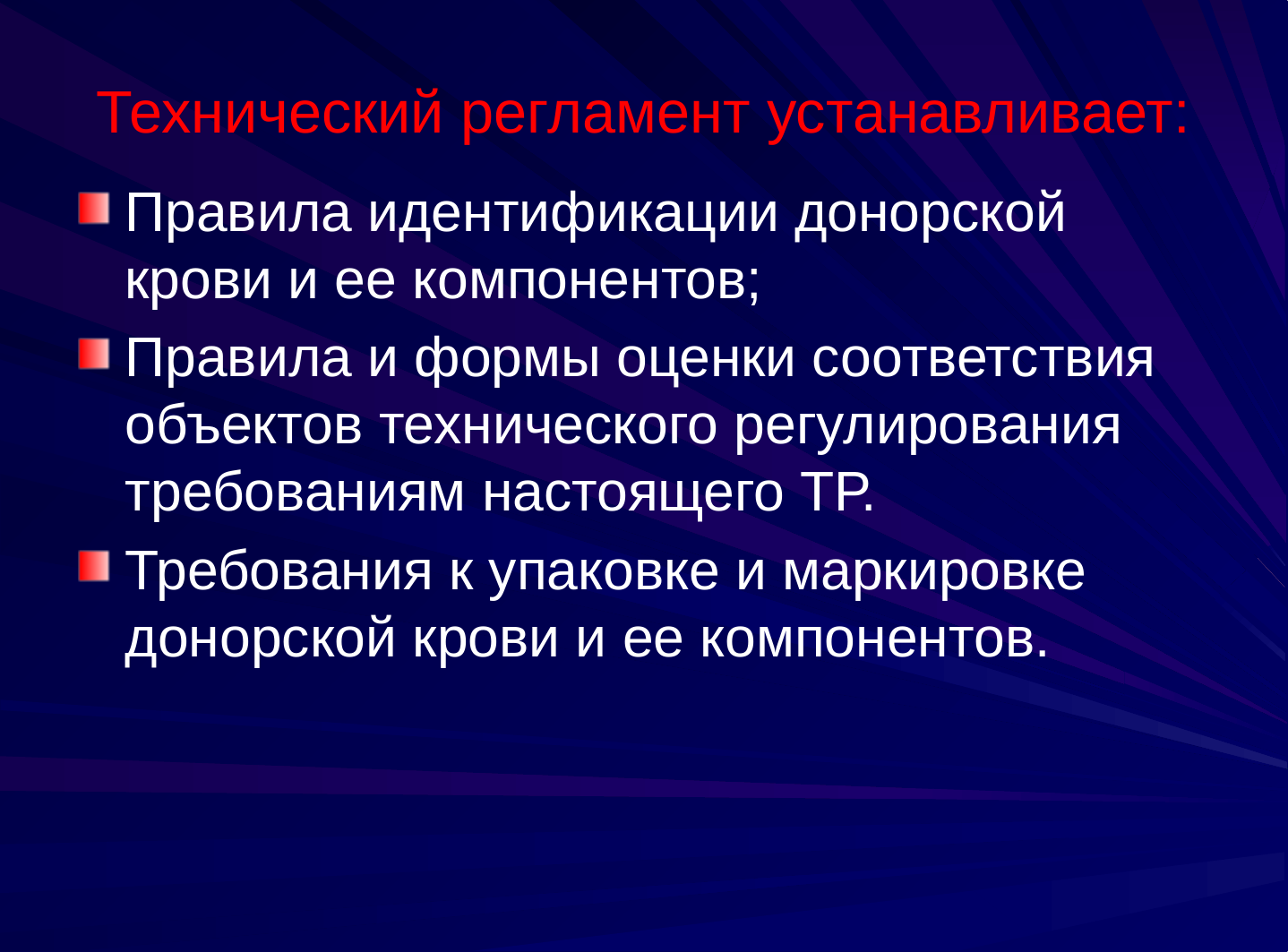

# Технический регламент устанавливает:
Правила идентификации донорской крови и ее компонентов;
Правила и формы оценки соответствия объектов технического регулирования  требованиям настоящего ТР.
Требования к упаковке и маркировке донорской крови и ее компонентов.